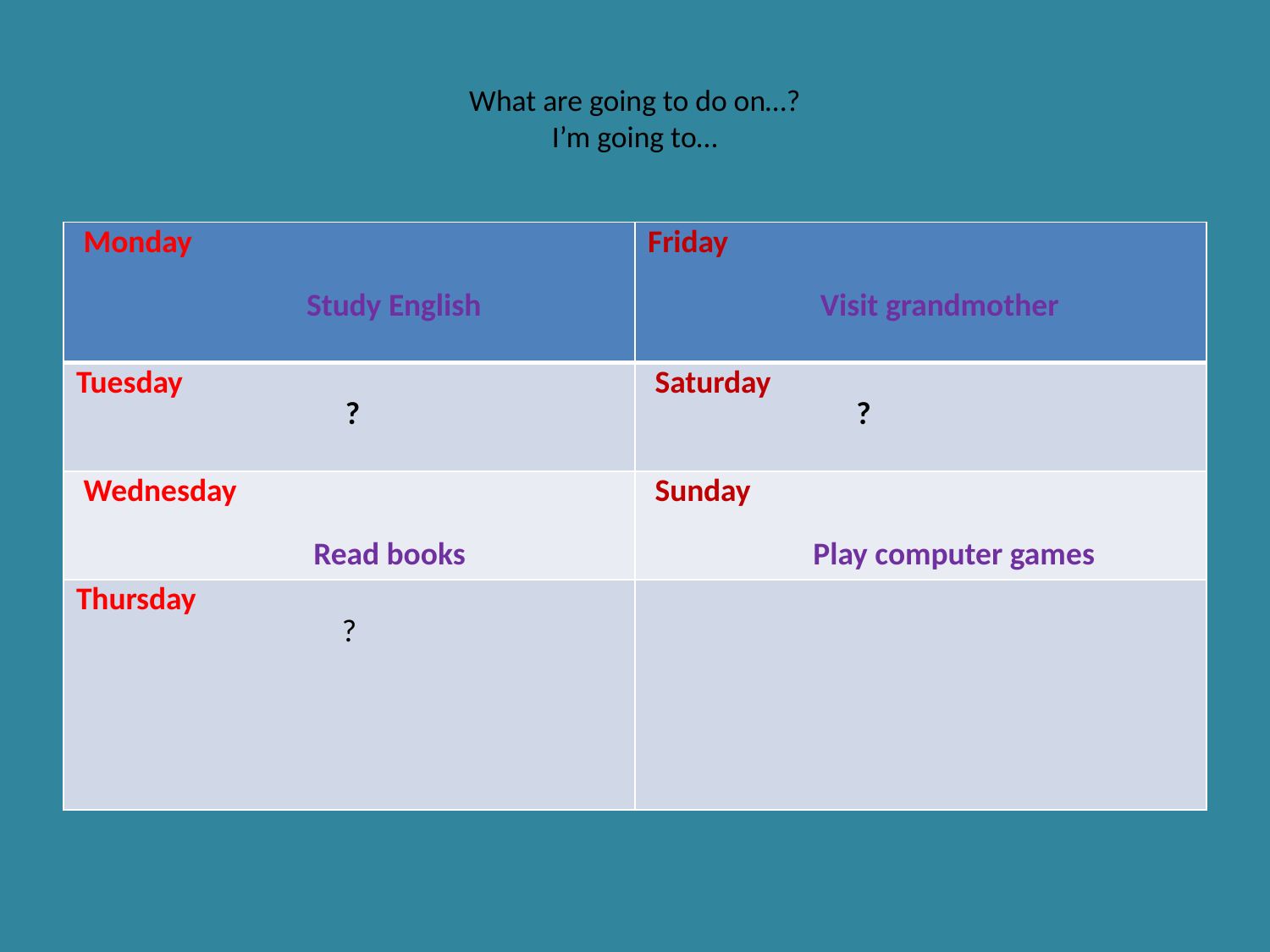

# What are going to do on…? I’m going to…
| Monday   Study English | Friday   Visit grandmother |
| --- | --- |
| Tuesday  ? | Saturday   ? |
| Wednesday   Read books | Sunday   Play computer games |
| Thursday ? |  |